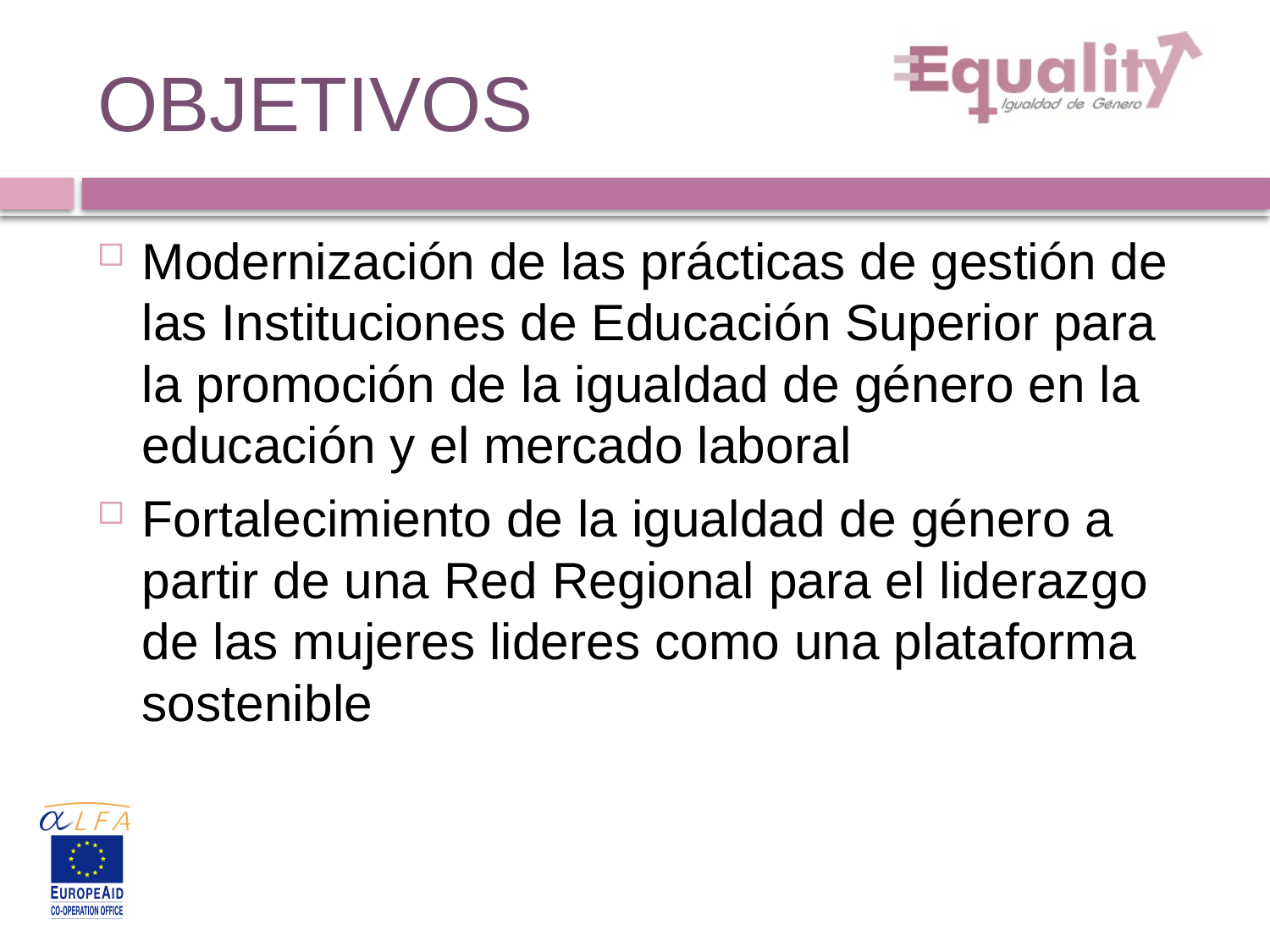

# OBJETIVOS
Modernización de las prácticas de gestión de las Instituciones de Educación Superior para la promoción de la igualdad de género en la educación y el mercado laboral
Fortalecimiento de la igualdad de género a partir de una Red Regional para el liderazgo de las mujeres lideres como una plataforma sostenible